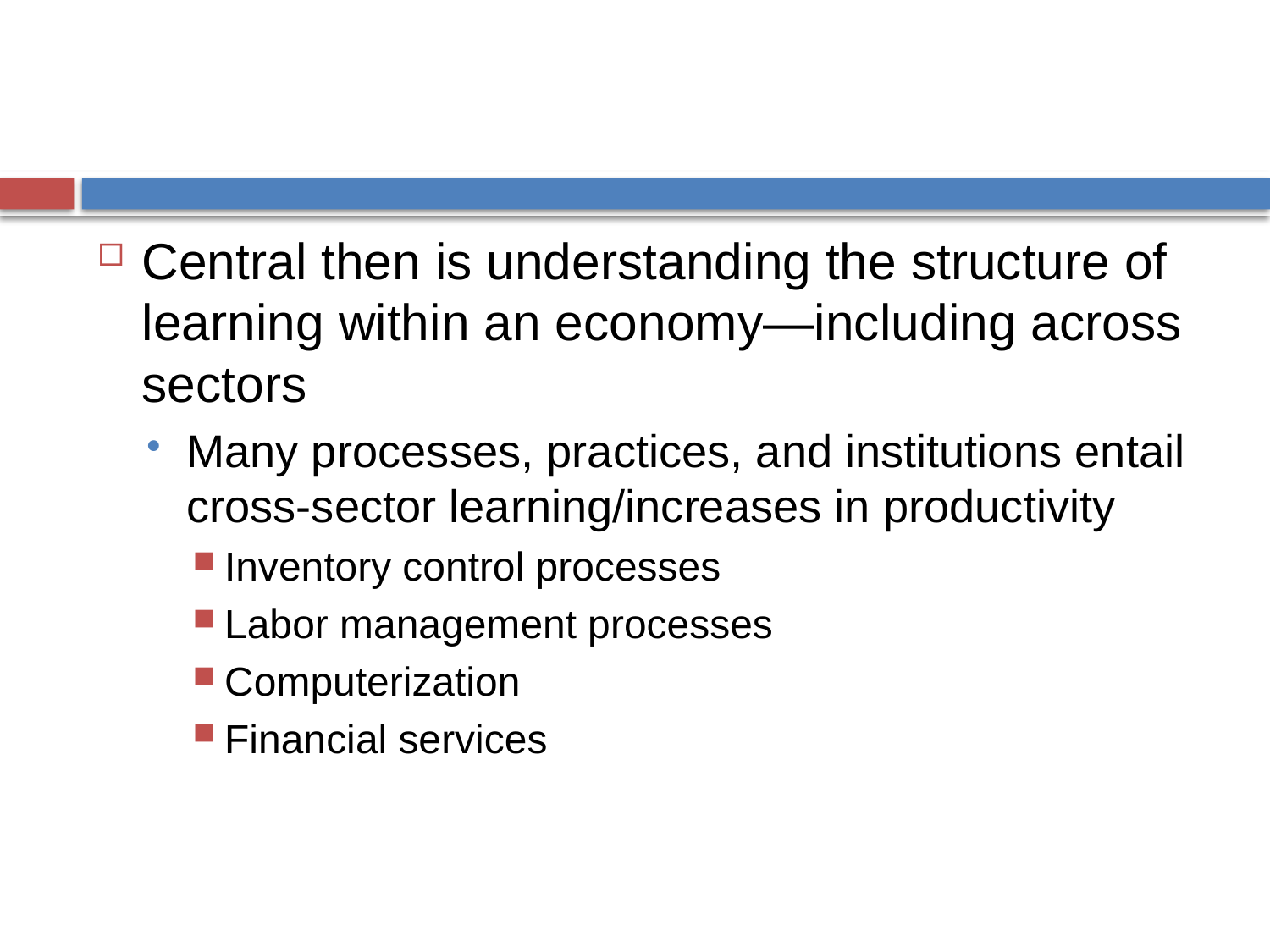

#
Central then is understanding the structure of learning within an economy—including across sectors
Many processes, practices, and institutions entail cross-sector learning/increases in productivity
Inventory control processes
Labor management processes
Computerization
Financial services